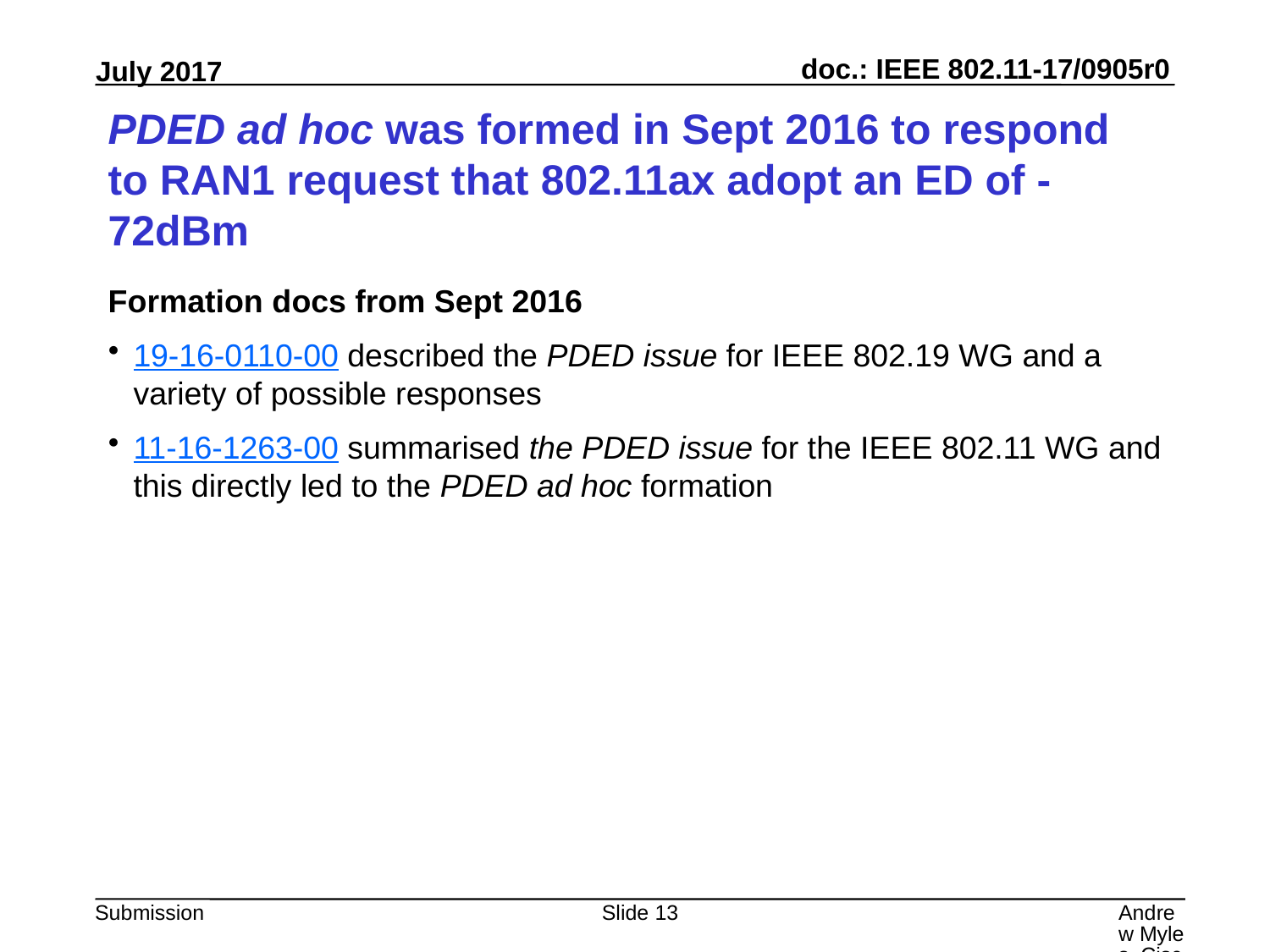

# PDED ad hoc was formed in Sept 2016 to respond to RAN1 request that 802.11ax adopt an ED of -72dBm
Formation docs from Sept 2016
19-16-0110-00 described the PDED issue for IEEE 802.19 WG and a variety of possible responses
11-16-1263-00 summarised the PDED issue for the IEEE 802.11 WG and this directly led to the PDED ad hoc formation

Slide 13
Andrew Myles, Cisco